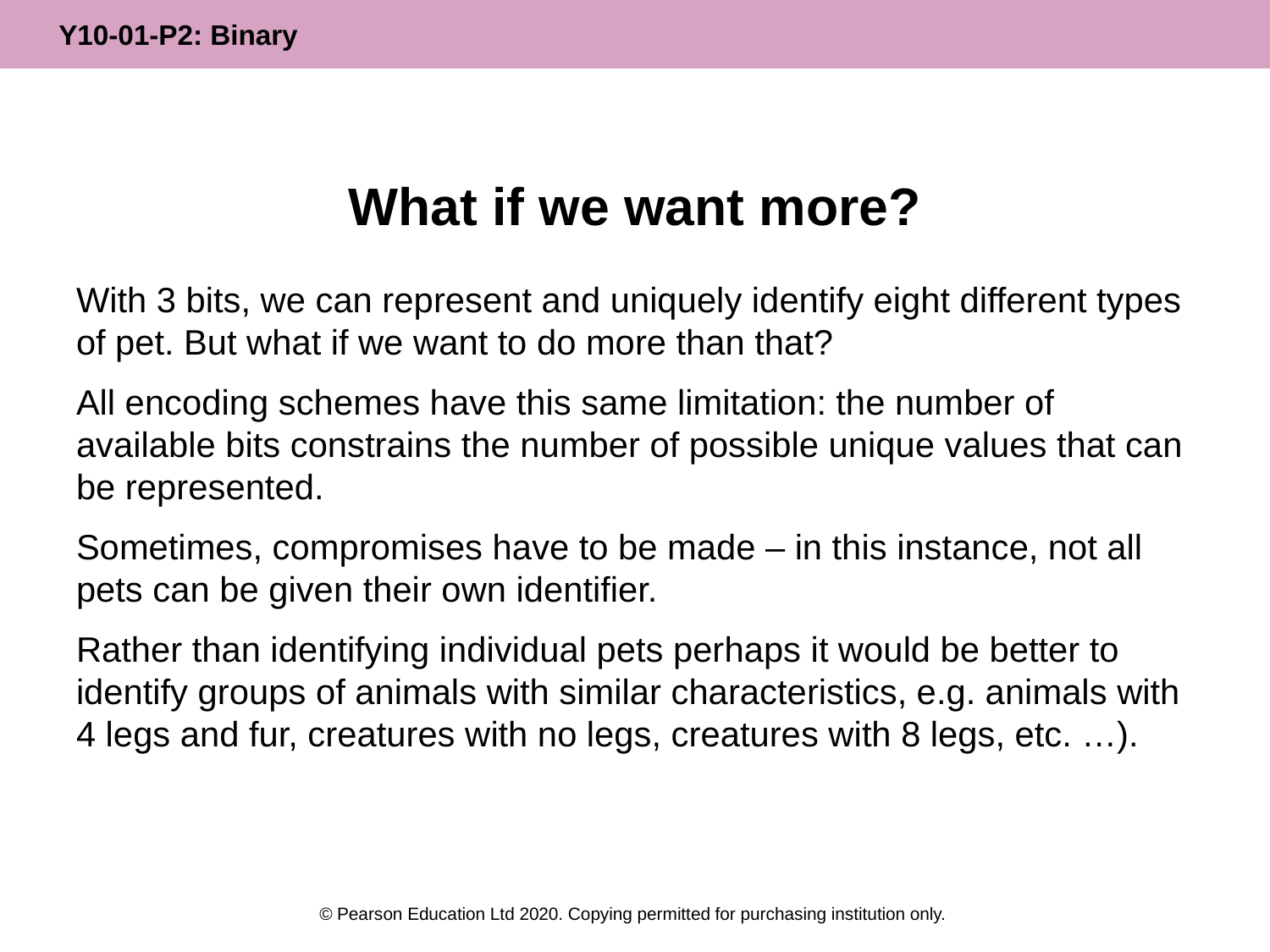

# What if we want more?
With 3 bits, we can represent and uniquely identify eight different types of pet. But what if we want to do more than that?
All encoding schemes have this same limitation: the number of available bits constrains the number of possible unique values that can be represented.
Sometimes, compromises have to be made – in this instance, not all pets can be given their own identifier.
Rather than identifying individual pets perhaps it would be better to identify groups of animals with similar characteristics, e.g. animals with 4 legs and fur, creatures with no legs, creatures with 8 legs, etc. …).
© Pearson Education Ltd 2020. Copying permitted for purchasing institution only.